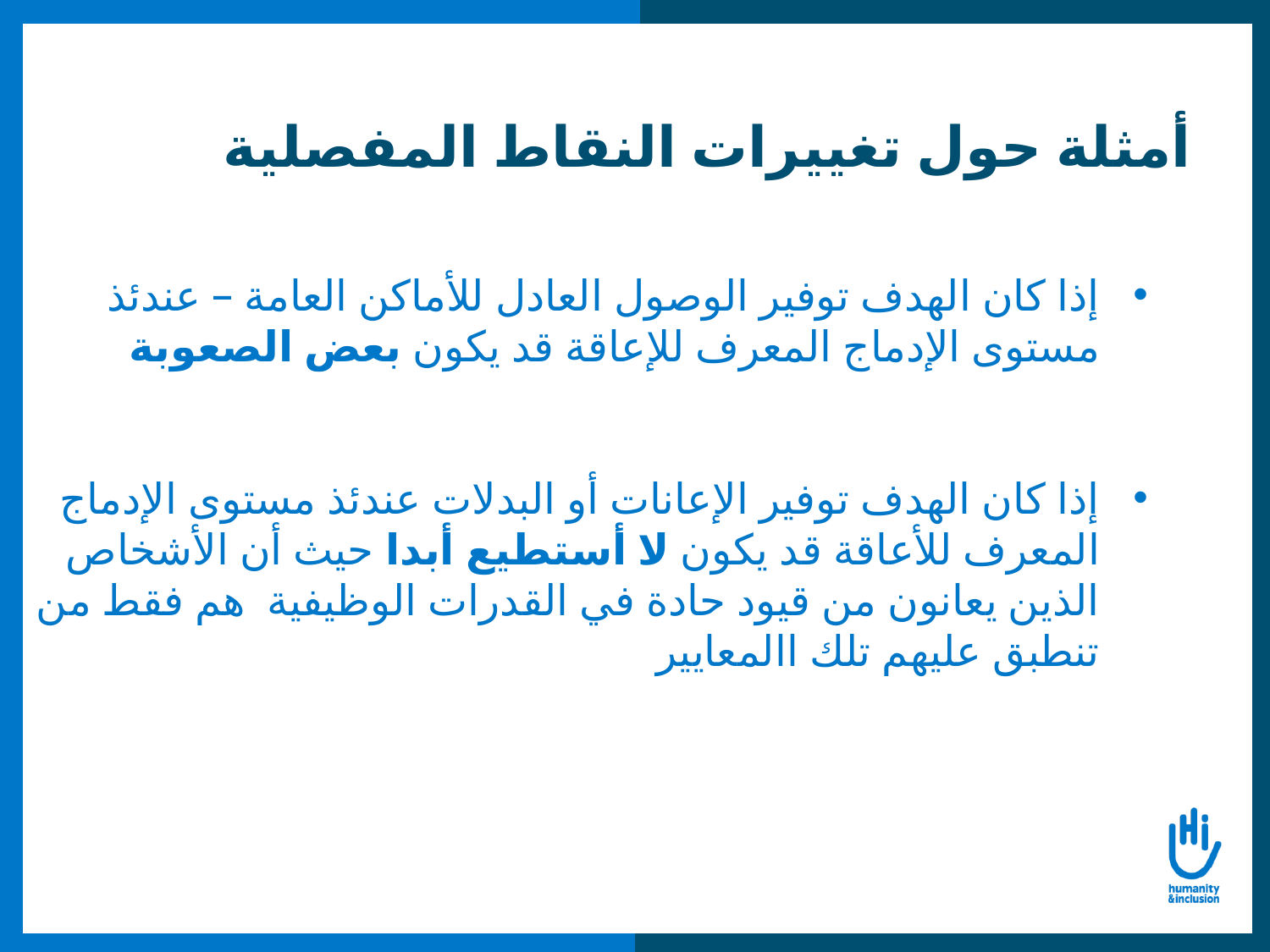

# أمثلة حول تغييرات النقاط المفصلية
إذا كان الهدف توفير الوصول العادل للأماكن العامة – عندئذ مستوى الإدماج المعرف للإعاقة قد يكون بعض الصعوبة

إذا كان الهدف توفير الإعانات أو البدلات عندئذ مستوى الإدماج المعرف للأعاقة قد يكون لا أستطيع أبدا حيث أن الأشخاص الذين يعانون من قيود حادة في القدرات الوظيفية  هم فقط من تنطبق عليهم تلك االمعايير